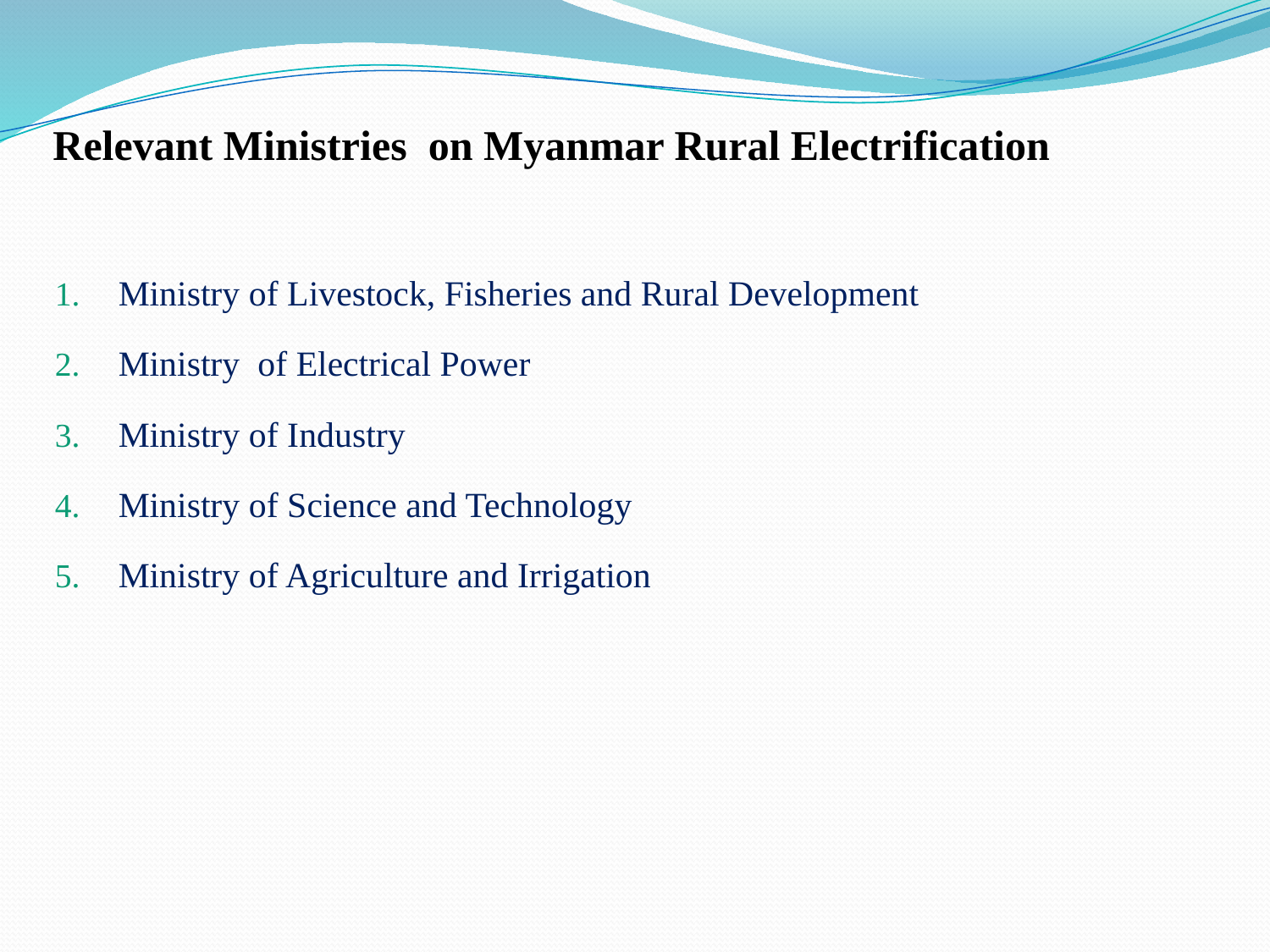

# Relevant Ministries  on Myanmar Rural Electrification
Ministry of Livestock, Fisheries and Rural Development
Ministry  of Electrical Power
Ministry of Industry
Ministry of Science and Technology
Ministry of Agriculture and Irrigation